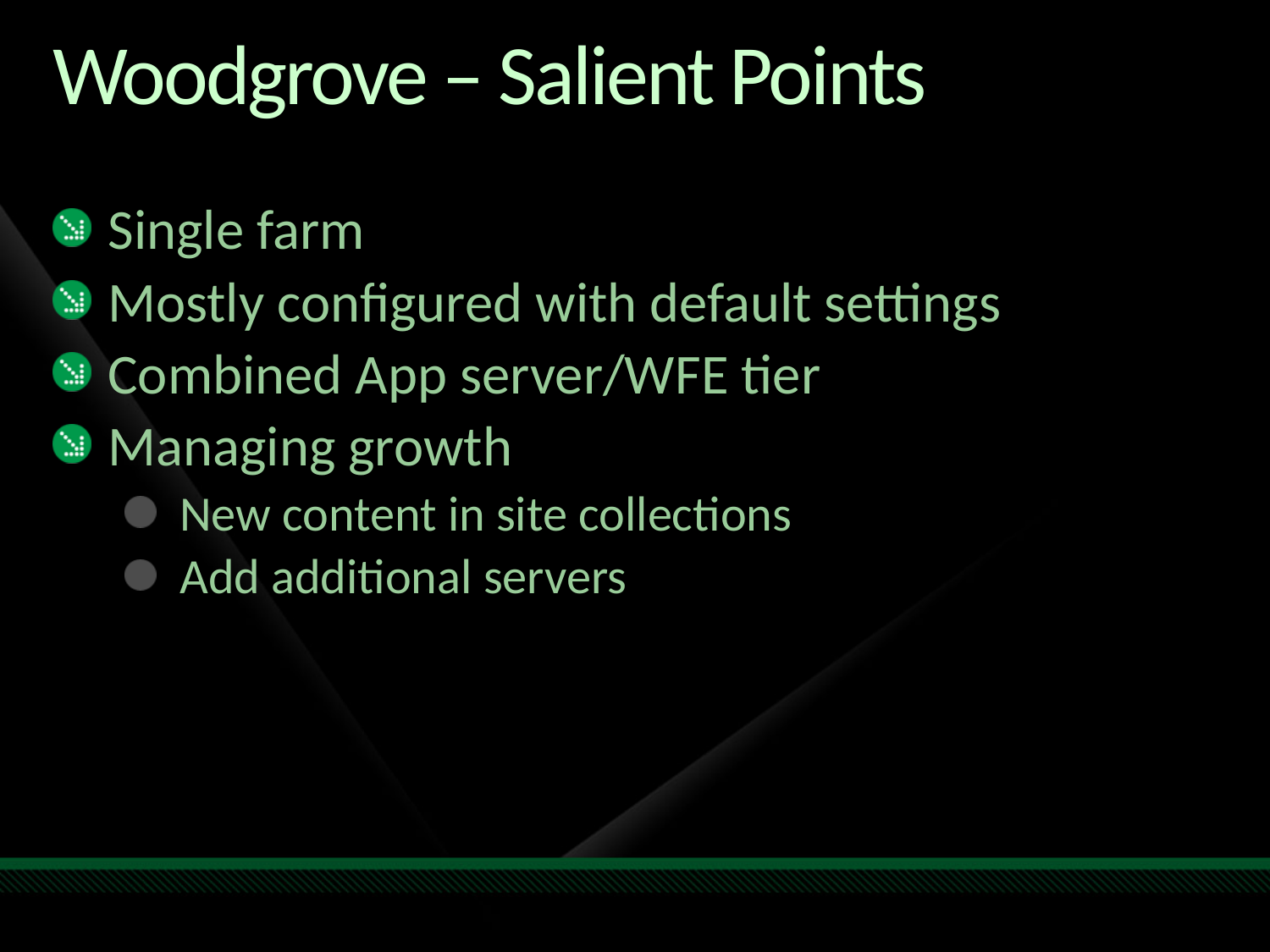

# Woodgrove – Salient Points
Single farm
Mostly configured with default settings
Combined App server/WFE tier
Managing growth
New content in site collections
Add additional servers